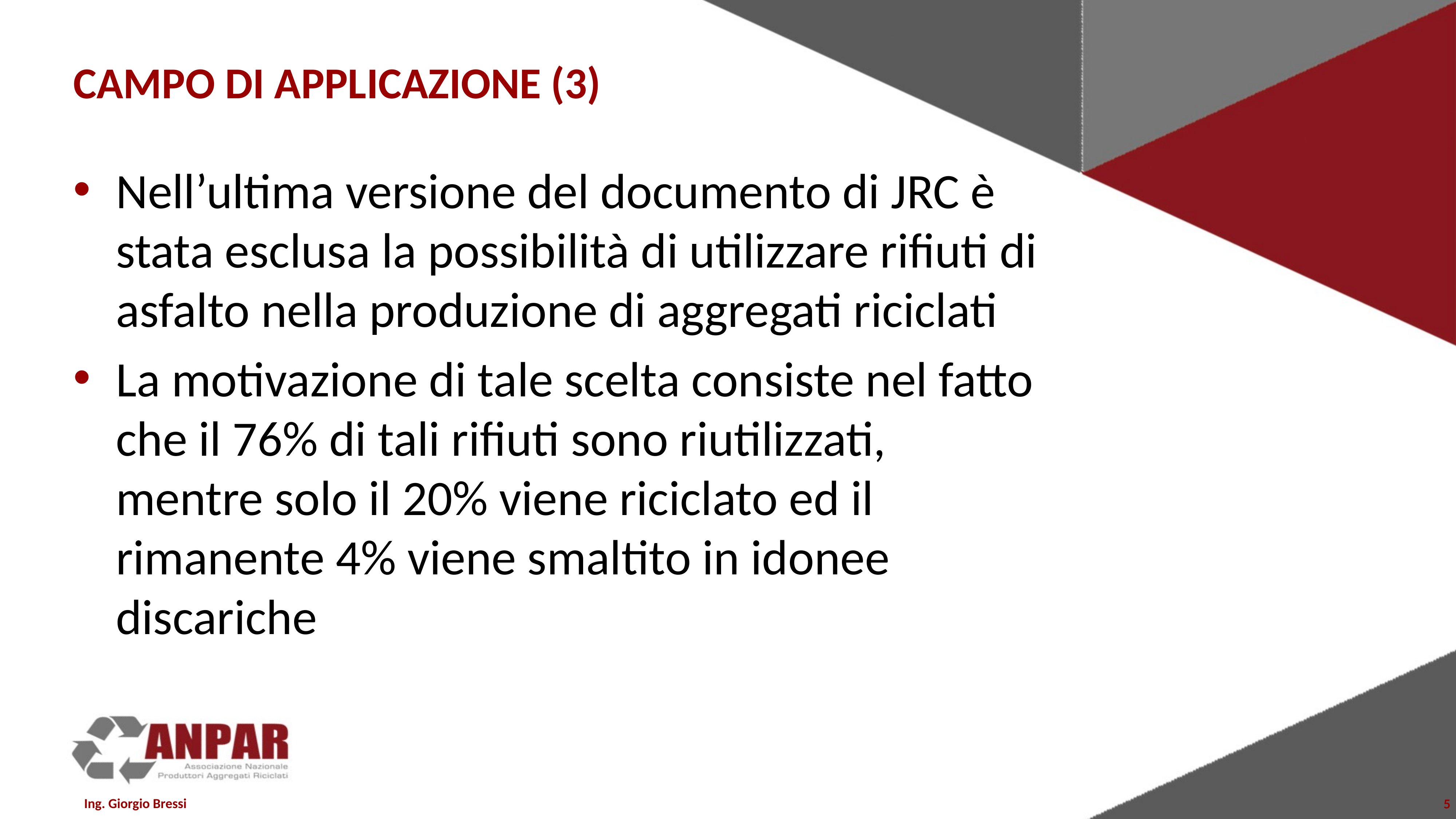

# CAMPO DI APPLICAZIONE (3)
Nell’ultima versione del documento di JRC è stata esclusa la possibilità di utilizzare rifiuti di asfalto nella produzione di aggregati riciclati
La motivazione di tale scelta consiste nel fatto che il 76% di tali rifiuti sono riutilizzati, mentre solo il 20% viene riciclato ed il rimanente 4% viene smaltito in idonee discariche